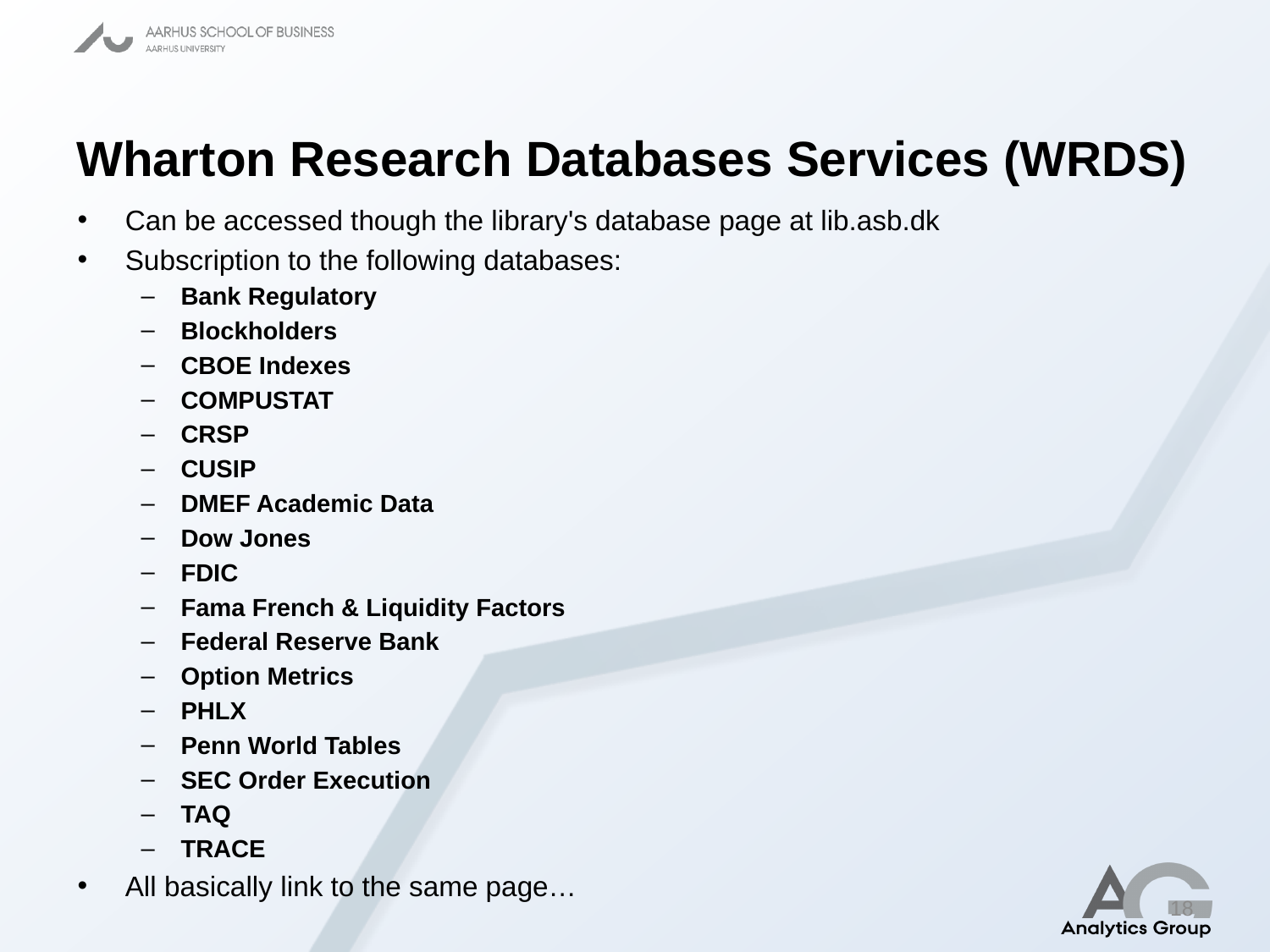

# Wharton Research Databases Services (WRDS)
Can be accessed though the library's database page at lib.asb.dk
Subscription to the following databases:
Bank Regulatory
Blockholders
CBOE Indexes
COMPUSTAT
CRSP
CUSIP
DMEF Academic Data
Dow Jones
FDIC
Fama French & Liquidity Factors
Federal Reserve Bank
Option Metrics
PHLX
Penn World Tables
SEC Order Execution
TAQ
TRACE
All basically link to the same page…
18